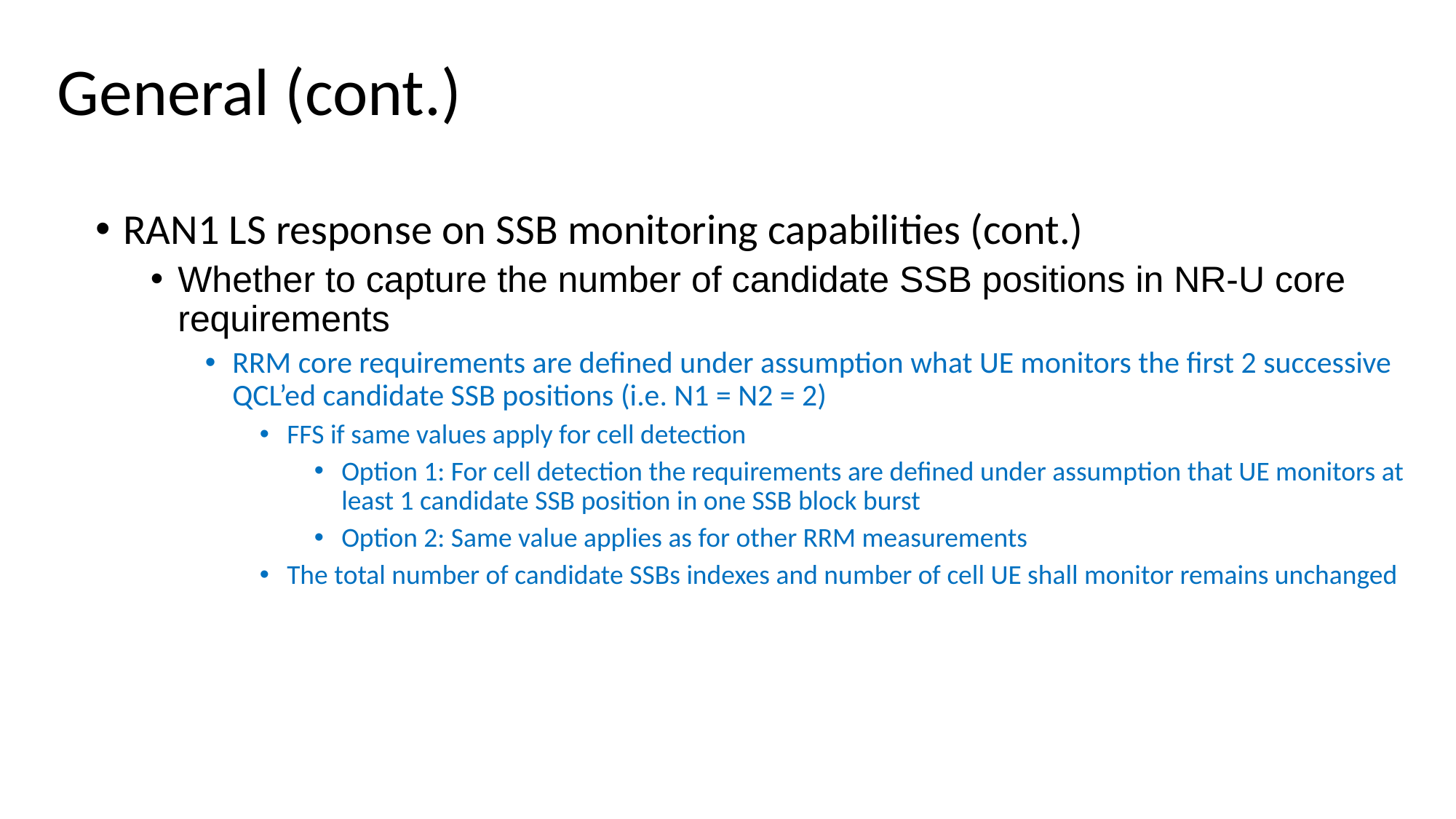

# General (cont.)

RAN1 LS response on SSB monitoring capabilities (cont.)
Whether to capture the number of candidate SSB positions in NR-U core requirements
RRM core requirements are defined under assumption what UE monitors the first 2 successive QCL’ed candidate SSB positions (i.e. N1 = N2 = 2)
FFS if same values apply for cell detection
Option 1: For cell detection the requirements are defined under assumption that UE monitors at least 1 candidate SSB position in one SSB block burst
Option 2: Same value applies as for other RRM measurements
The total number of candidate SSBs indexes and number of cell UE shall monitor remains unchanged